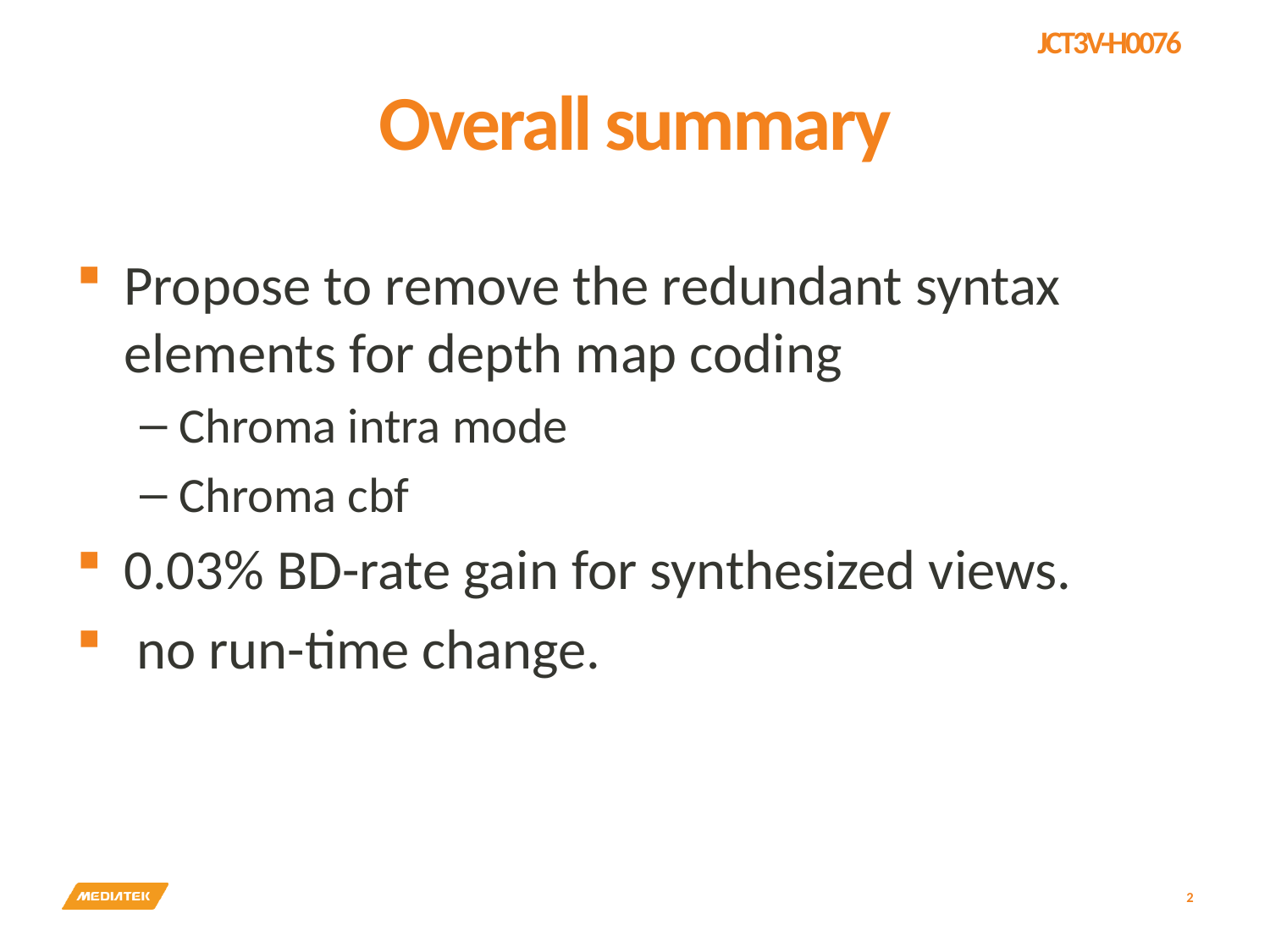

# Overall summary
Propose to remove the redundant syntax elements for depth map coding
Chroma intra mode
Chroma cbf
0.03% BD-rate gain for synthesized views.
 no run-time change.
2